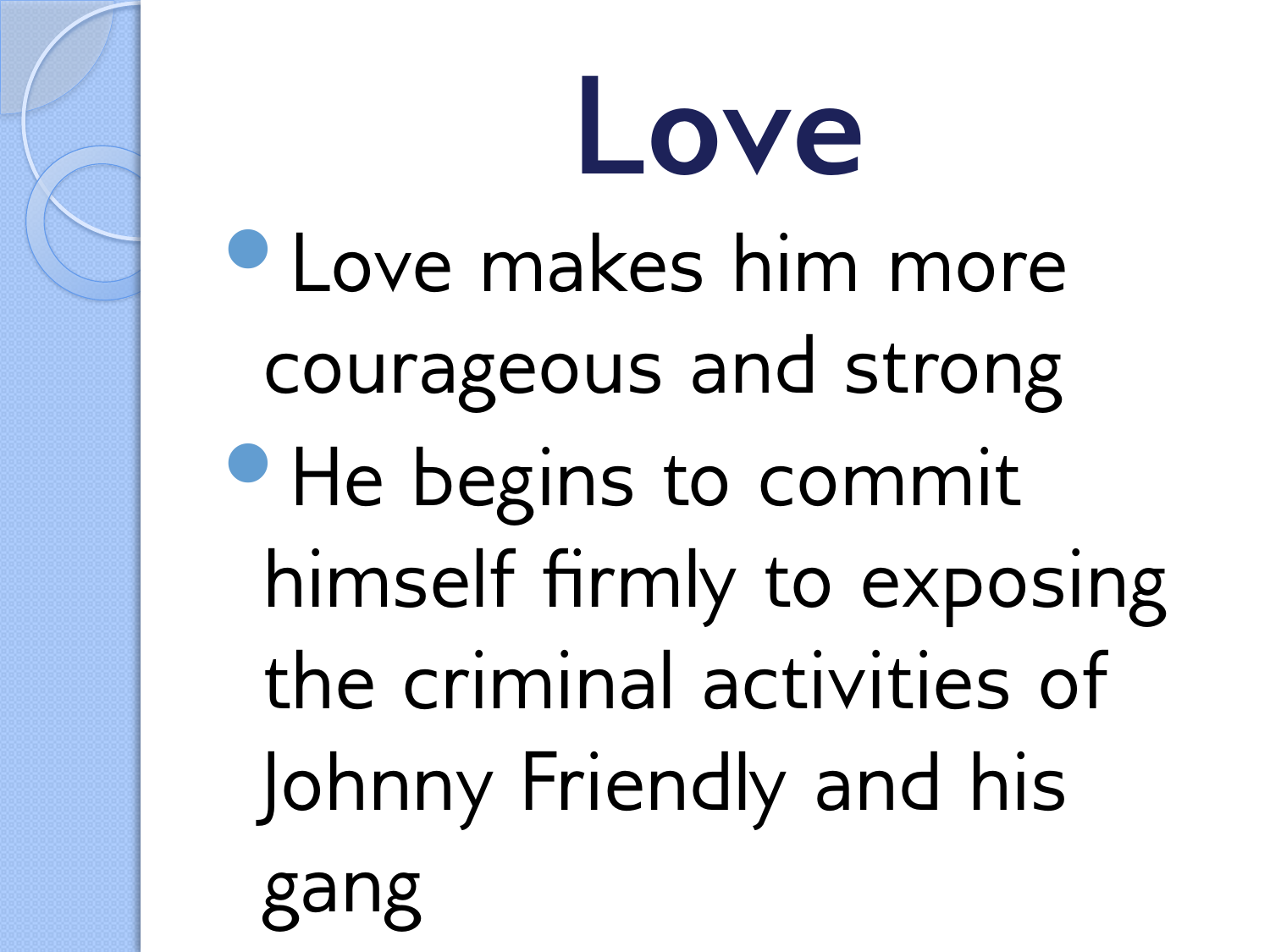

# Love
Love makes him more courageous and strong
He begins to commit himself firmly to exposing the criminal activities of Johnny Friendly and his gang